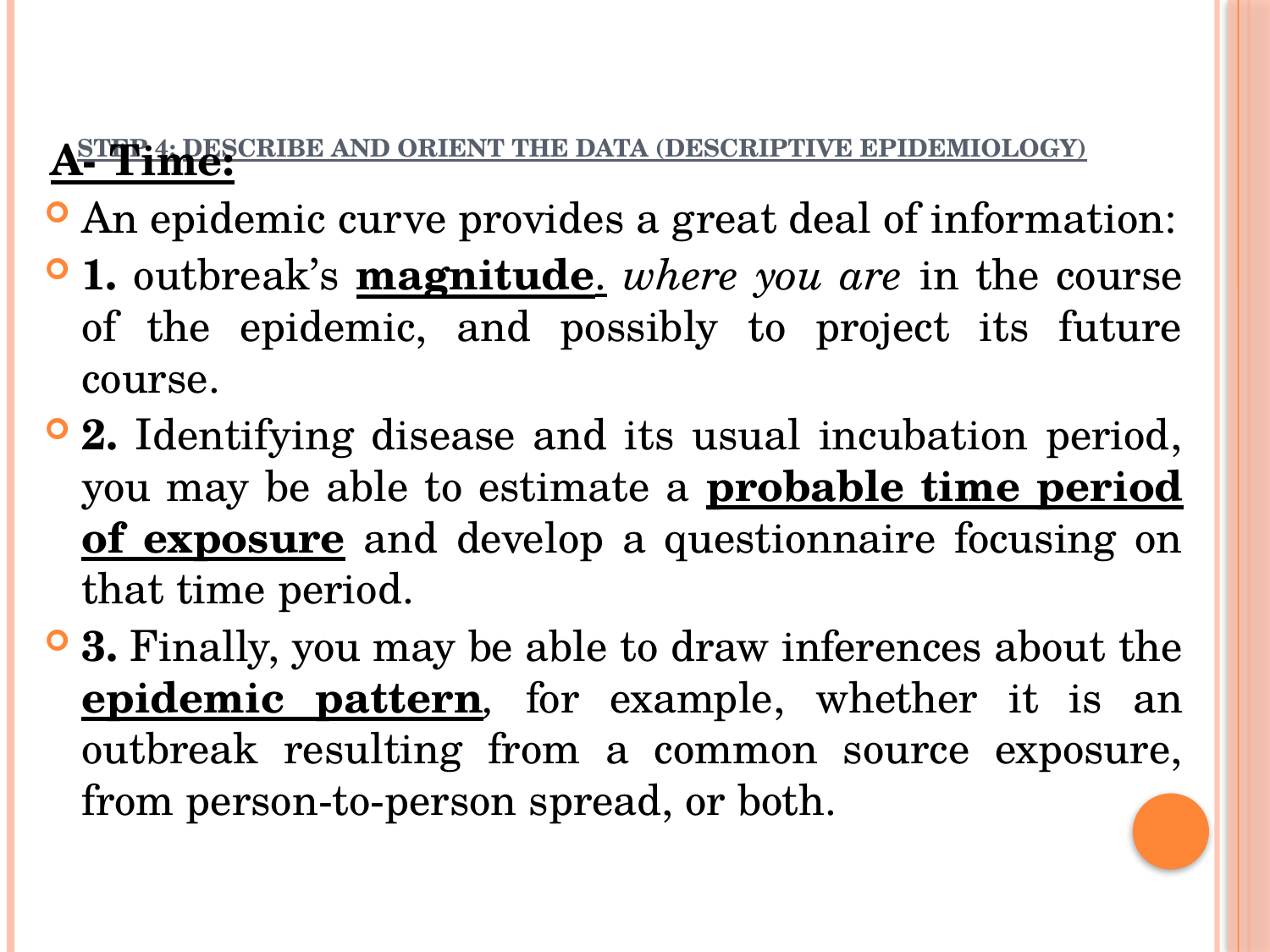

# Step 4: Describe and Orient the Data (descriptive epidemiology)
 A- Time:
An epidemic curve provides a great deal of information:
1. outbreak’s magnitude. where you are in the course of the epidemic, and possibly to project its future course.
2. Identifying disease and its usual incubation period, you may be able to estimate a probable time period of exposure and develop a questionnaire focusing on that time period.
3. Finally, you may be able to draw inferences about the epidemic pattern, for example, whether it is an outbreak resulting from a common source exposure, from person-to-person spread, or both.